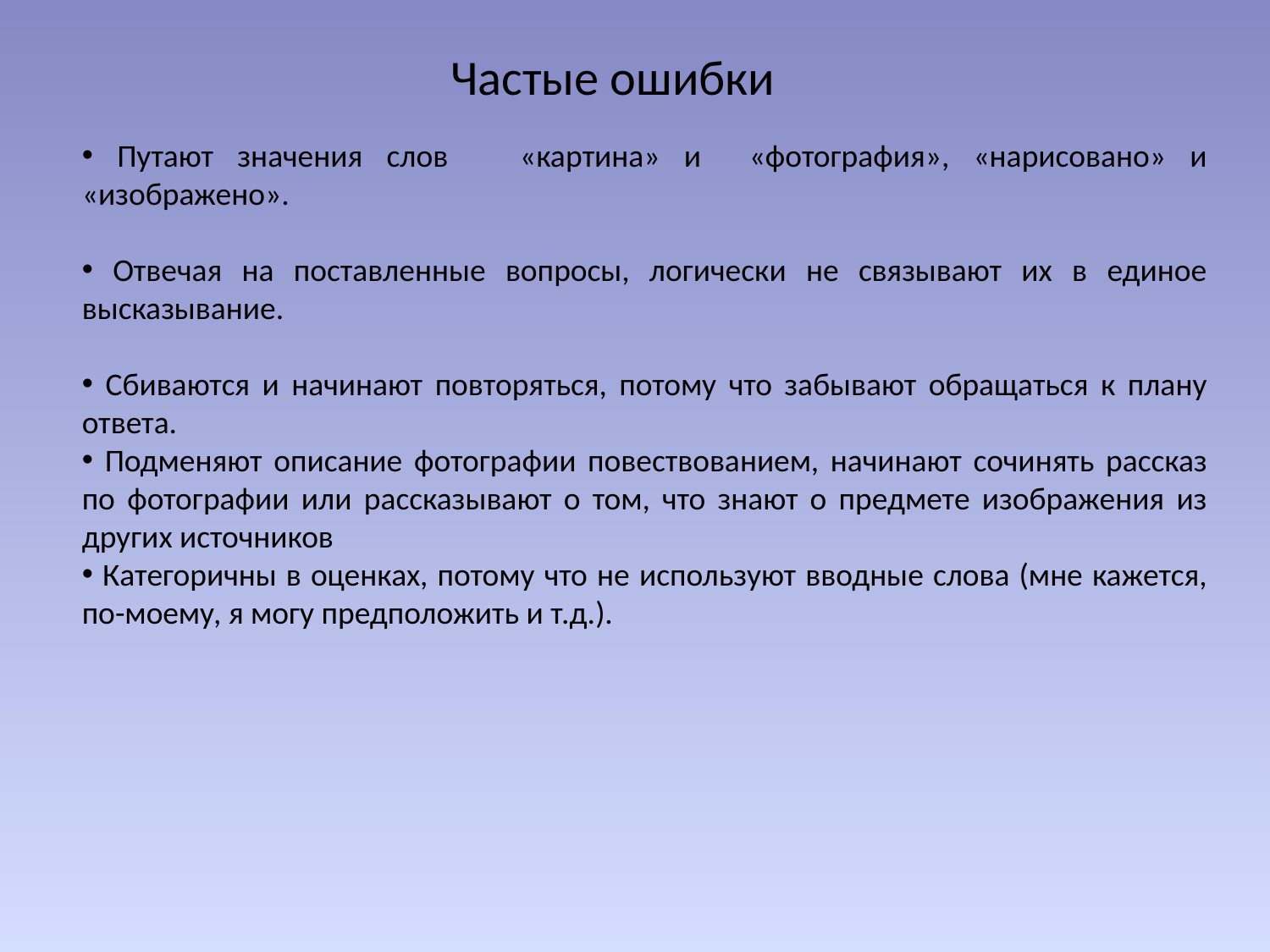

Частые ошибки
 Путают значения слов   «картина» и  «фотография», «нарисовано» и «изображено».

 Отвечая на поставленные вопросы, логически не связывают их в единое высказывание.

 Сбиваются и начинают повторяться, потому что забывают обращаться к плану ответа.
 Подменяют описание фотографии повествованием, начинают сочинять рассказ по фотографии или рассказывают о том, что знают о предмете изображения из других источников
 Категоричны в оценках, потому что не используют вводные слова (мне кажется, по-моему, я могу предположить и т.д.).